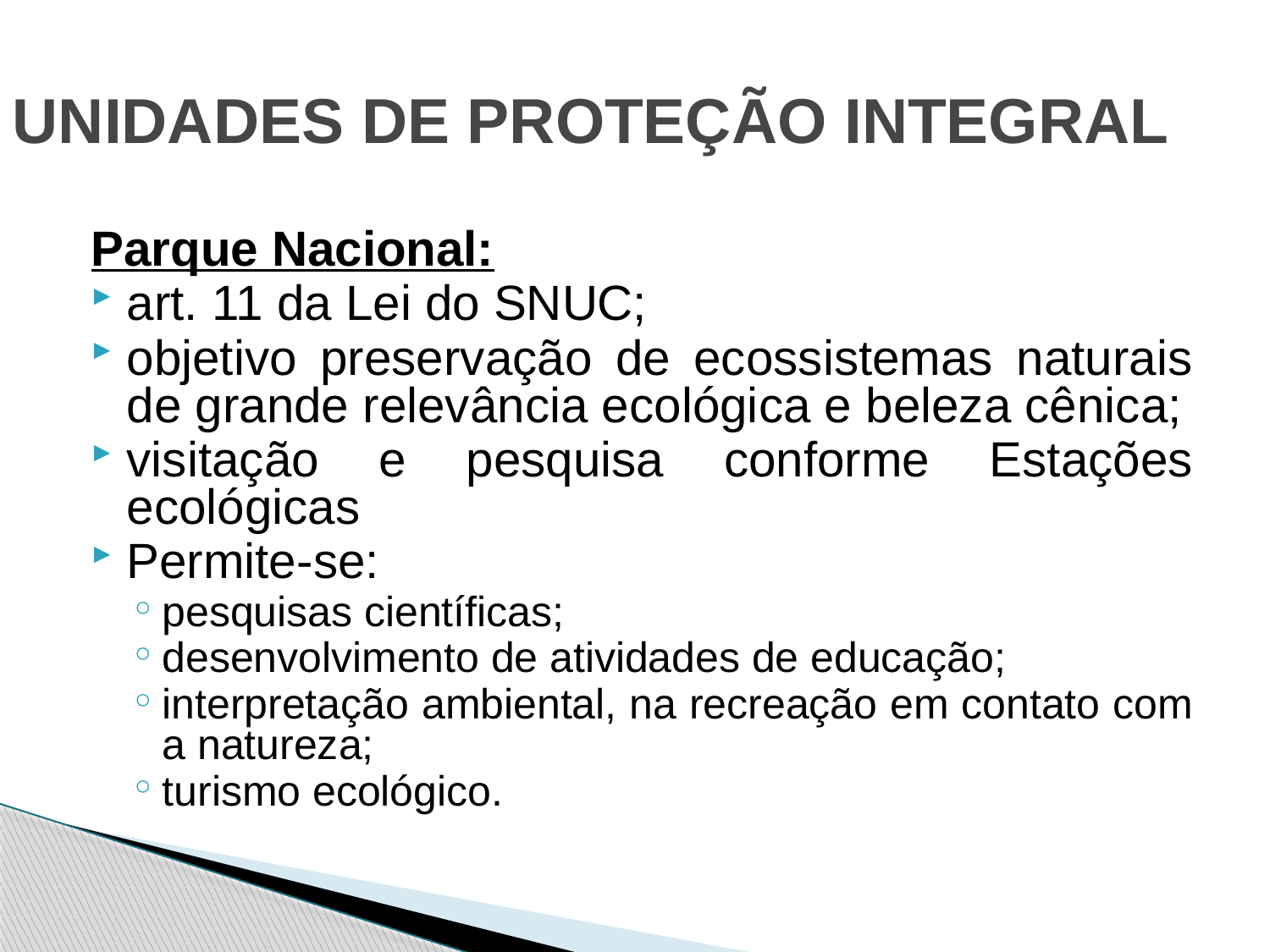

# UNIDADES DE PROTEÇÃO INTEGRAL
Parque Nacional:
art. 11 da Lei do SNUC;
objetivo preservação de ecossistemas naturais de grande relevância ecológica e beleza cênica;
visitação e pesquisa conforme Estações ecológicas
Permite-se:
pesquisas científicas;
desenvolvimento de atividades de educação;
interpretação ambiental, na recreação em contato com a natureza;
turismo ecológico.